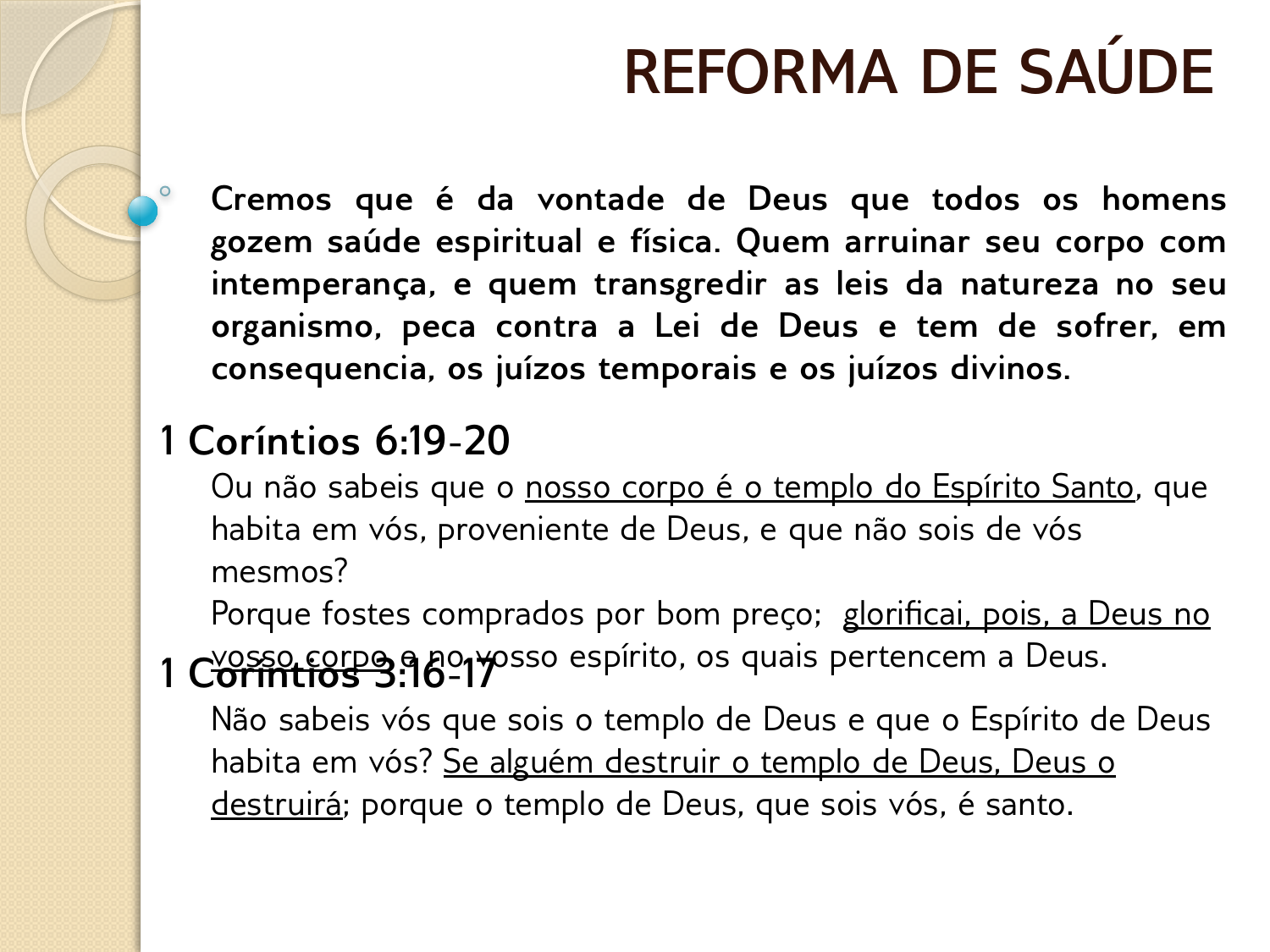

REFORMA DE SAÚDE
Cremos que é da vontade de Deus que todos os homens gozem saúde espiritual e física. Quem arruinar seu corpo com intemperança, e quem transgredir as leis da natureza no seu organismo, peca contra a Lei de Deus e tem de sofrer, em consequencia, os juízos temporais e os juízos divinos.
1 Coríntios 6:19-20
Ou não sabeis que o nosso corpo é o templo do Espírito Santo, que habita em vós, proveniente de Deus, e que não sois de vós mesmos?
Porque fostes comprados por bom preço;  glorificai, pois, a Deus no vosso corpo e no vosso espírito, os quais pertencem a Deus.
1 Coríntios 3:16-17
Não sabeis vós que sois o templo de Deus e que o Espírito de Deus habita em vós? Se alguém destruir o templo de Deus, Deus o destruirá; porque o templo de Deus, que sois vós, é santo.